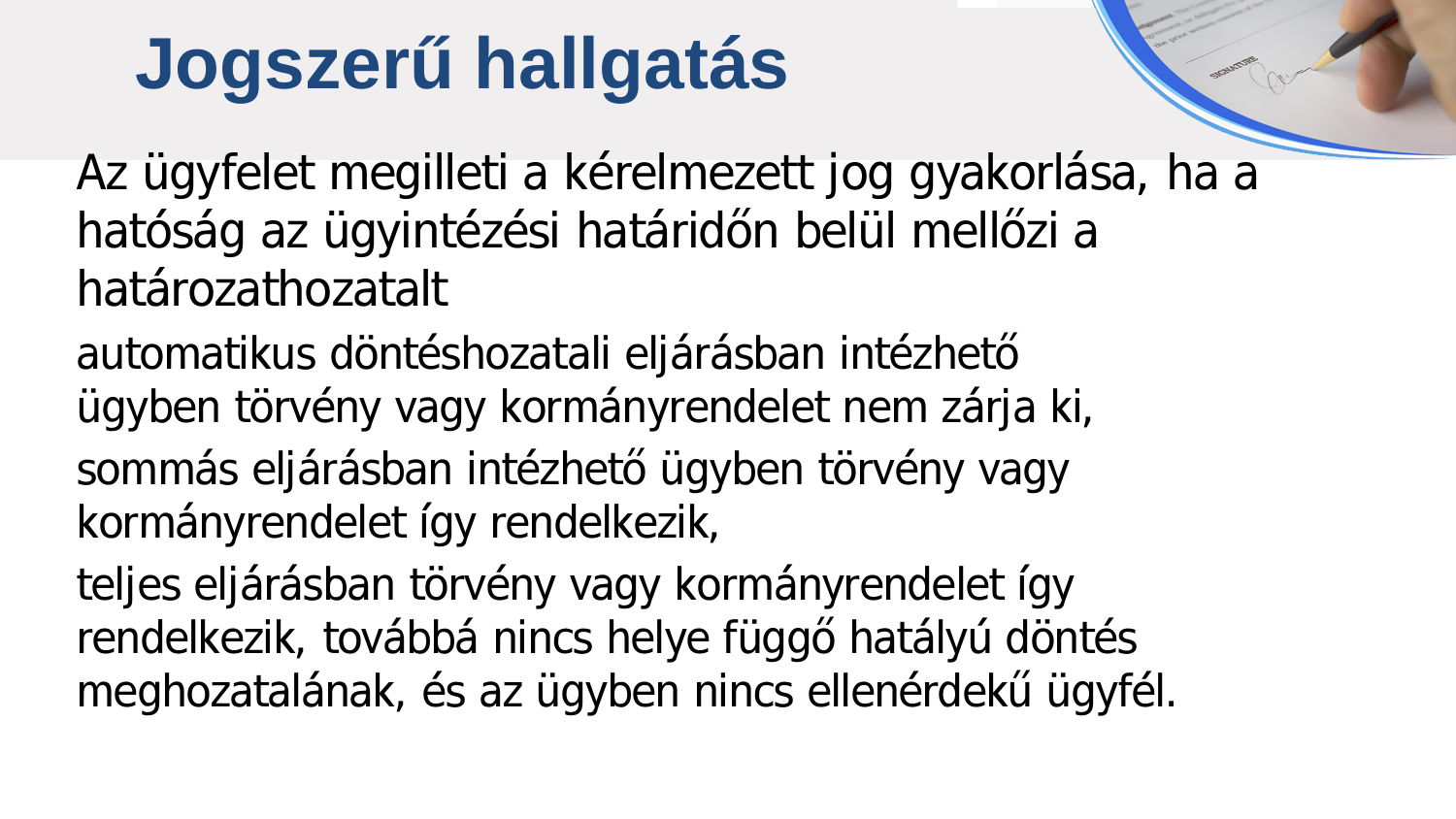

Jogszerű hallgatás
Az ügyfelet megilleti a kérelmezett jog gyakorlása, ha a hatóság az ügyintézési határidőn belül mellőzi a
határozathozatalt
automatikus döntéshozatali eljárásban intézhető
ügyben törvény vagy kormányrendelet nem zárja ki,
sommás eljárásban intézhető ügyben törvény vagy
kormányrendelet így rendelkezik,
teljes eljárásban törvény vagy kormányrendelet így
rendelkezik, továbbá nincs helye függő hatályú döntés
meghozatalának, és az ügyben nincs ellenérdekű ügyfél.